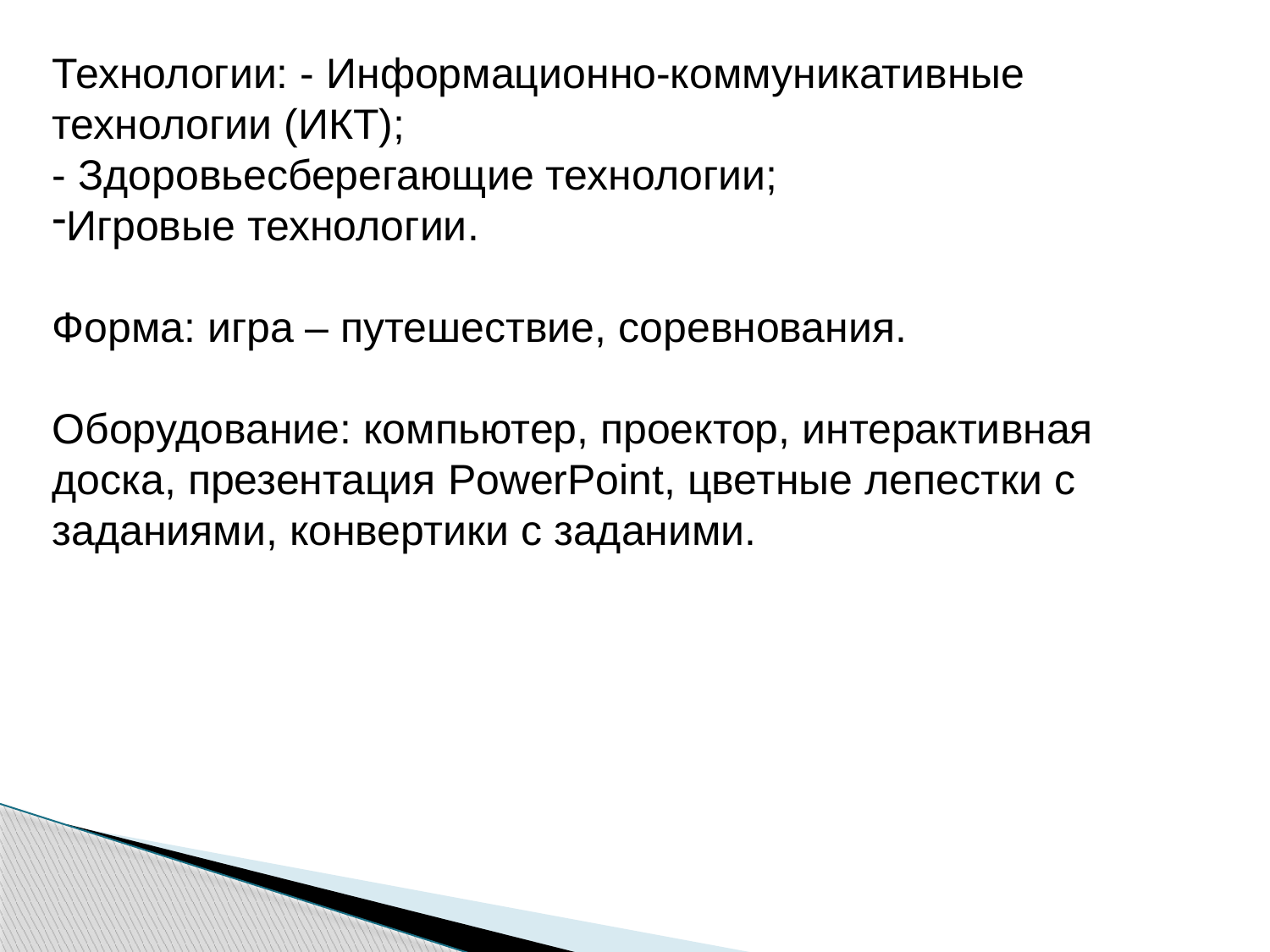

Технологии: - Информационно-коммуникативные технологии (ИКТ);
- Здоровьесберегающие технологии;
Игровые технологии.

Форма: игра – путешествие, соревнования.

Оборудование: компьютер, проектор, интерактивная доска, презентация PowerPoint, цветные лепестки с заданиями, конвертики с заданими.